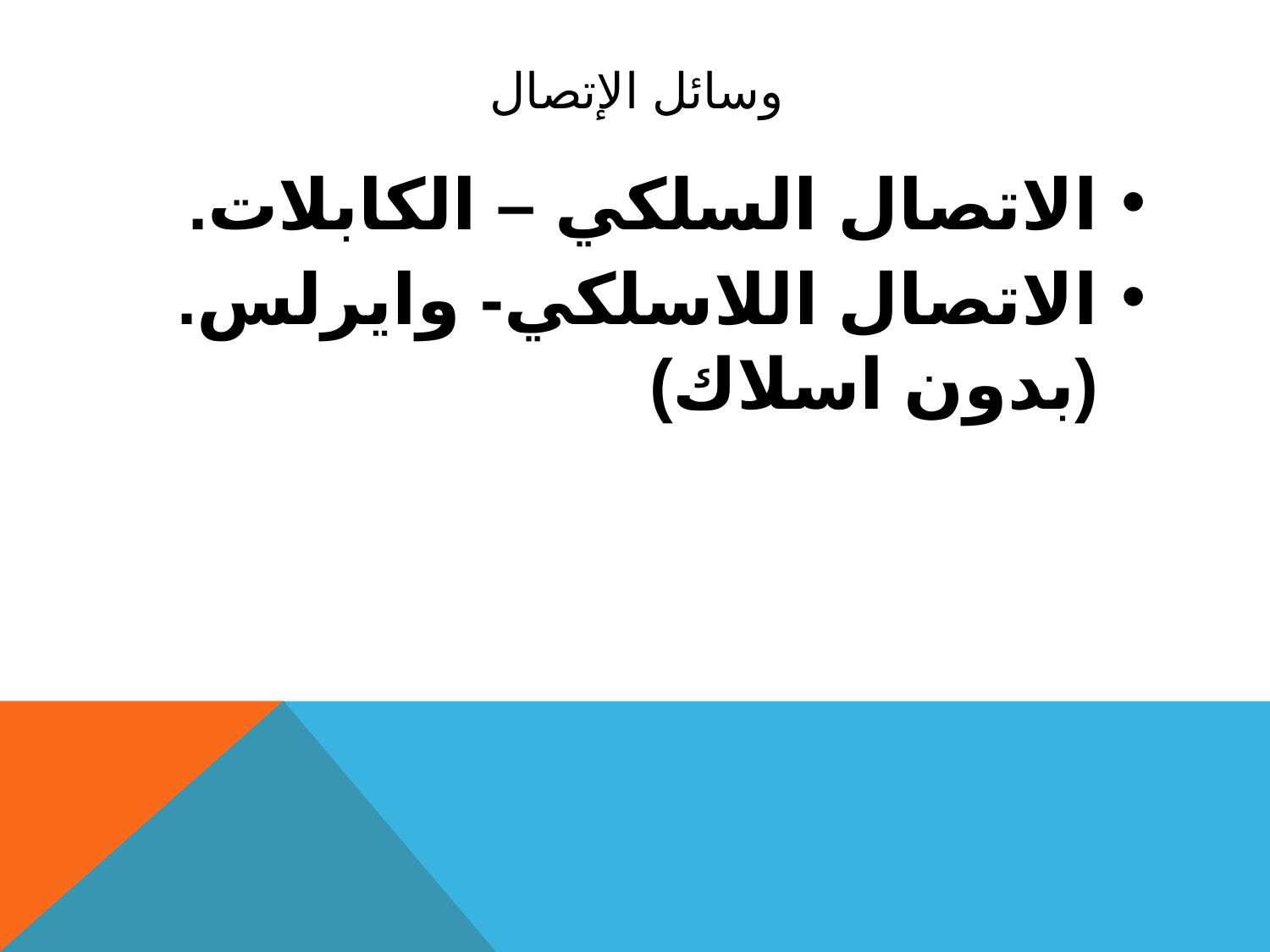

# وسائل الإتصال
الاتصال السلكي – الكابلات.
الاتصال اللاسلكي- وايرلس. (بدون اسلاك)